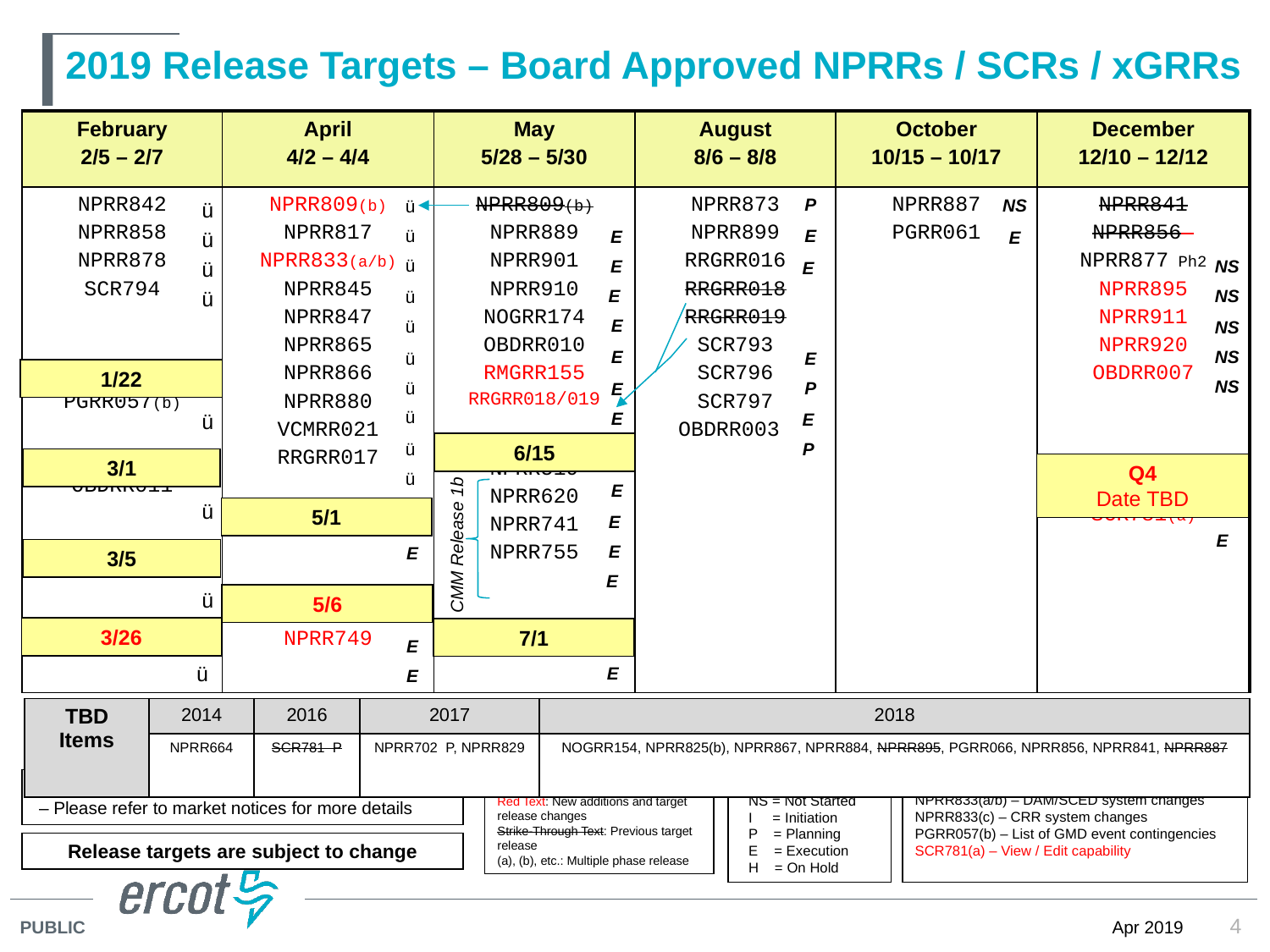

# 2019 Release Targets – Board Approved NPRRs / SCRs / xGRRs
| February 2/5 – 2/7 | April 4/2 – 4/4 | May 5/28 – 5/30 | August 8/6 – 8/8 | October 10/15 – 10/17 | December 12/10 – 12/12 |
| --- | --- | --- | --- | --- | --- |
| NPRR842 NPRR858 NPRR878 SCR794 PGRR057(b) OBDRR011 RMGRR156 PGRR062 | NPRR809(b) NPRR817 NPRR833(a/b) NPRR845 NPRR847 NPRR865 NPRR866 NPRR880 VCMRR021 RRGRR017 VCMRR022 NPRR833(c) NPRR749 | NPRR809(b) NPRR889 NPRR901 NPRR910 NOGRR174 OBDRR010 RMGRR155 RRGRR018/019 NPRR519 NPRR620 NPRR741 NPRR755 NPRR821 | NPRR873 NPRR899 RRGRR016 RRGRR018 RRGRR019 SCR793 SCR796 SCR797 OBDRR003 | NPRR887 PGRR061 | NPRR841 NPRR856 NPRR877 Ph2 NPRR895 NPRR911 NPRR920 OBDRR007 SCR781(a) |
P

E

E

E

P

E

P

NS

NS

NS

NS

NS

E

E

E

E

NS

E

ü

ü

ü

ü

ü

ü

ü

ü

ü

ü

E

E

E
ü

ü

ü

ü

ü

ü

ü
E

E

E

E

E

E

E

E
1/22
6/15
3/1
Q4
Date TBD

5/1
CMM Release 1b
3/5
5/6
3/26
7/1
ü
E
| TBD Items | 2014 | 2016 | 2017 | 2018 |
| --- | --- | --- | --- | --- |
|  | NPRR664 | SCR781 P | NPRR702 P, NPRR829 | NOGRR154, NPRR825(b), NPRR867, NPRR884, NPRR895, PGRR066, NPRR856, NPRR841, NPRR887 |
NPRR809(b) – Reporting/posting system changes
NPRR833(a/b) – DAM/SCED system changes
NPRR833(c) – CRR system changes
PGRR057(b) – List of GMD event contingencies
SCR781(a) – View / Edit capability

Project Status Codes
  NS = Not Started
  I     = Initiation
  P    = Planning
  E    = Execution
  H    = On Hold
Go-live dates can differ from Protocol effective dates – Please refer to market notices for more details
APPENDIX
Red Text: New additions and target release changes
Strike-Through Text: Previous target release
(a), (b), etc.: Multiple phase release
Release targets are subject to change
4